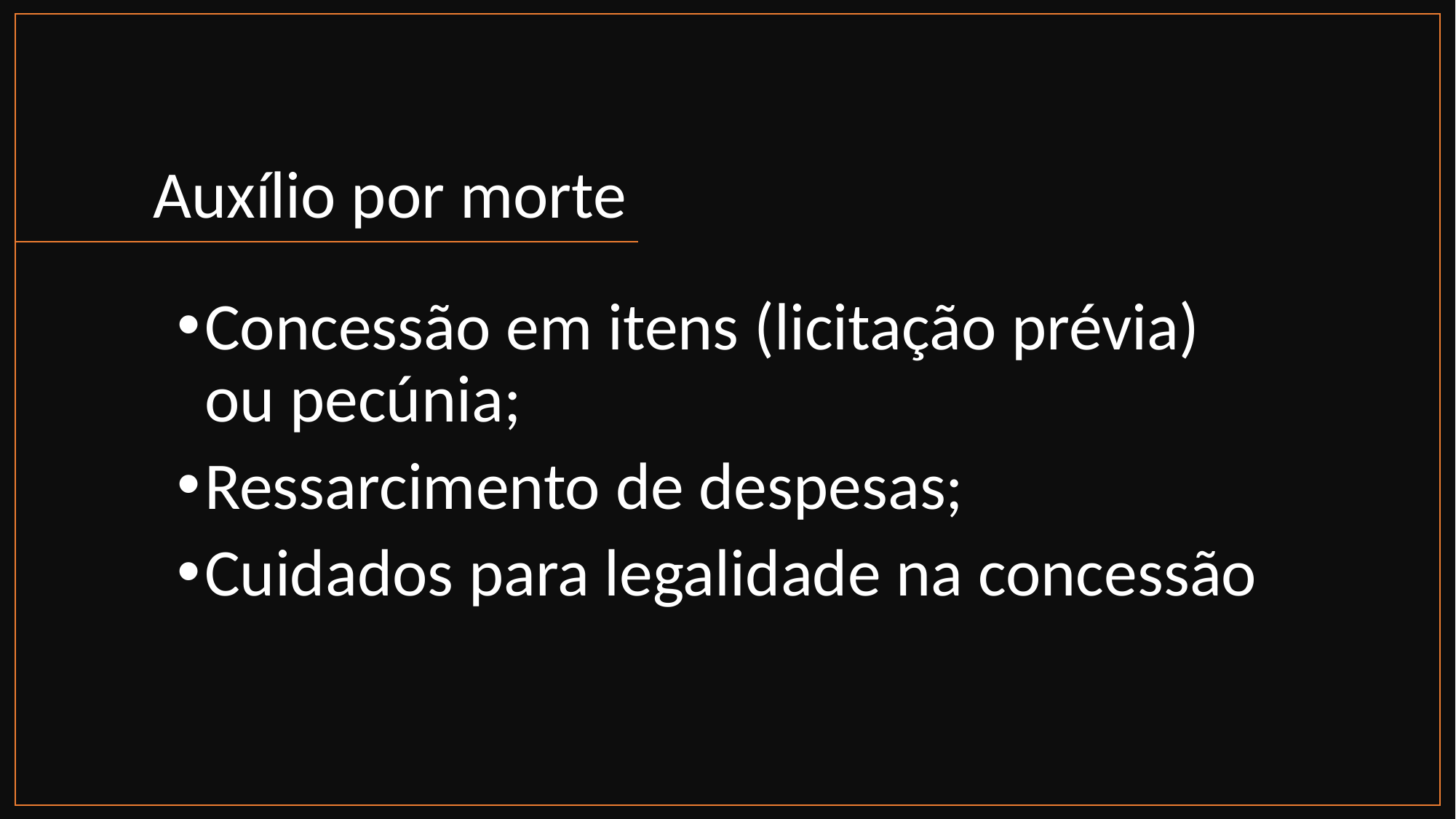

# Auxílio por morte
Concessão em itens (licitação prévia) ou pecúnia;
Ressarcimento de despesas;
Cuidados para legalidade na concessão